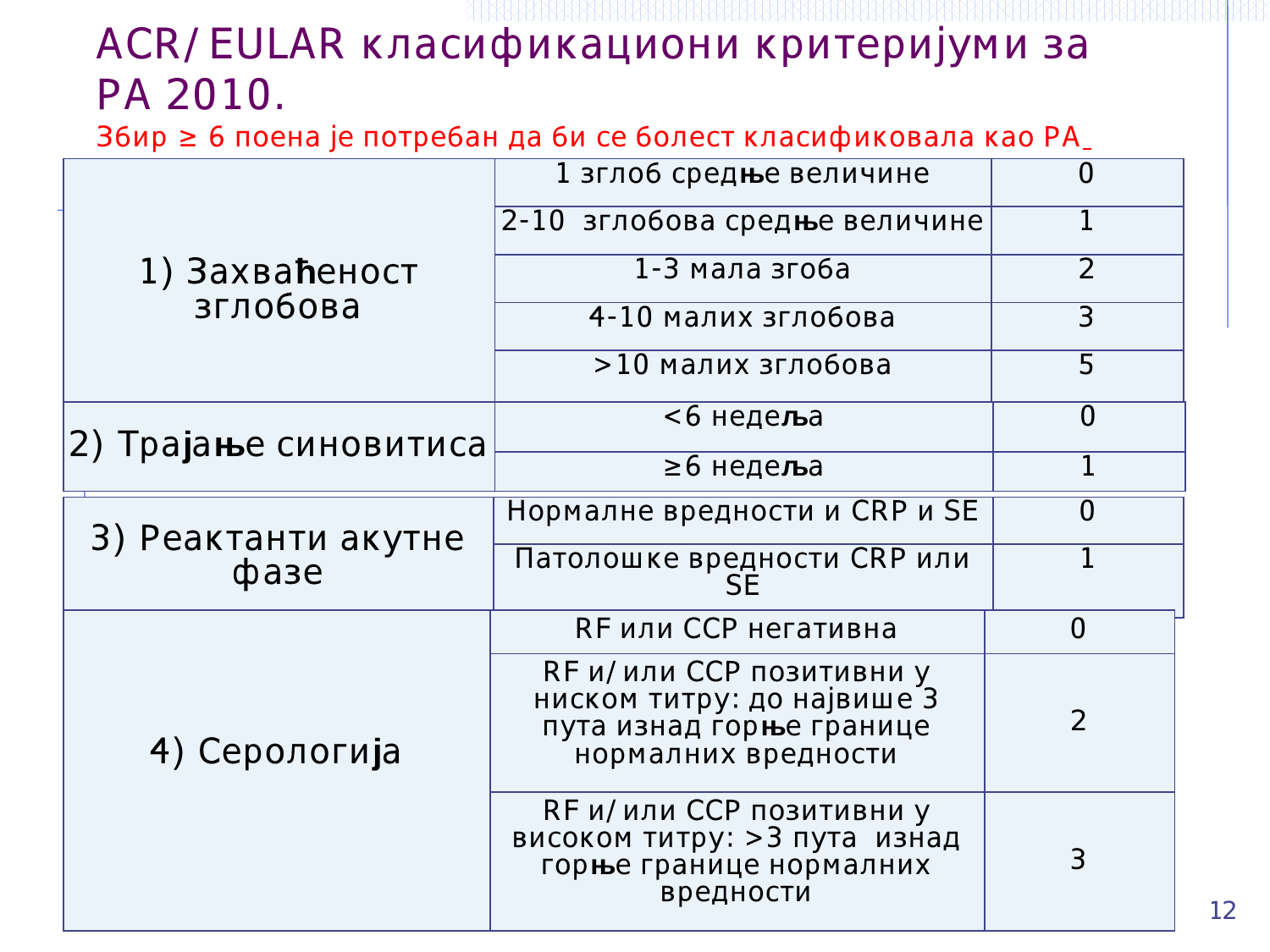

# ACR/EULAR класификациони критеријуми за РА 2010. Збир ≥ 6 поена је потребан да би се болест класификовала као РА
| 1) Захваћеност зглобова | 1 зглоб средње величине | 0 |
| --- | --- | --- |
|  | 2-10 зглобова средње величине | 1 |
|  | 1-3 мала згоба | 2 |
|  | 4-10 малих зглобова | 3 |
|  | >10 малих зглобова | 5 |

| 2) Трајање синовитиса | <6 недеља | 0 |
| --- | --- | --- |
|  | ≥6 недеља | 1 |
| 3) Реактанти акутне фазе | Нормалне вредности и CRP и SE | 0 |
| --- | --- | --- |
|  | Патолошке вредности CRP или SE | 1 |
| 4) Серологија | RF или CCP негативна | 0 |
| --- | --- | --- |
|  | RF и/или CCP позитивни у ниском титру: до највише 3 пута изнад горње границе нормалних вредности | 2 |
|  | RF и/или CCP позитивни у високом титру: >3 пута изнад горње границе нормалних вредности | 3 |
12